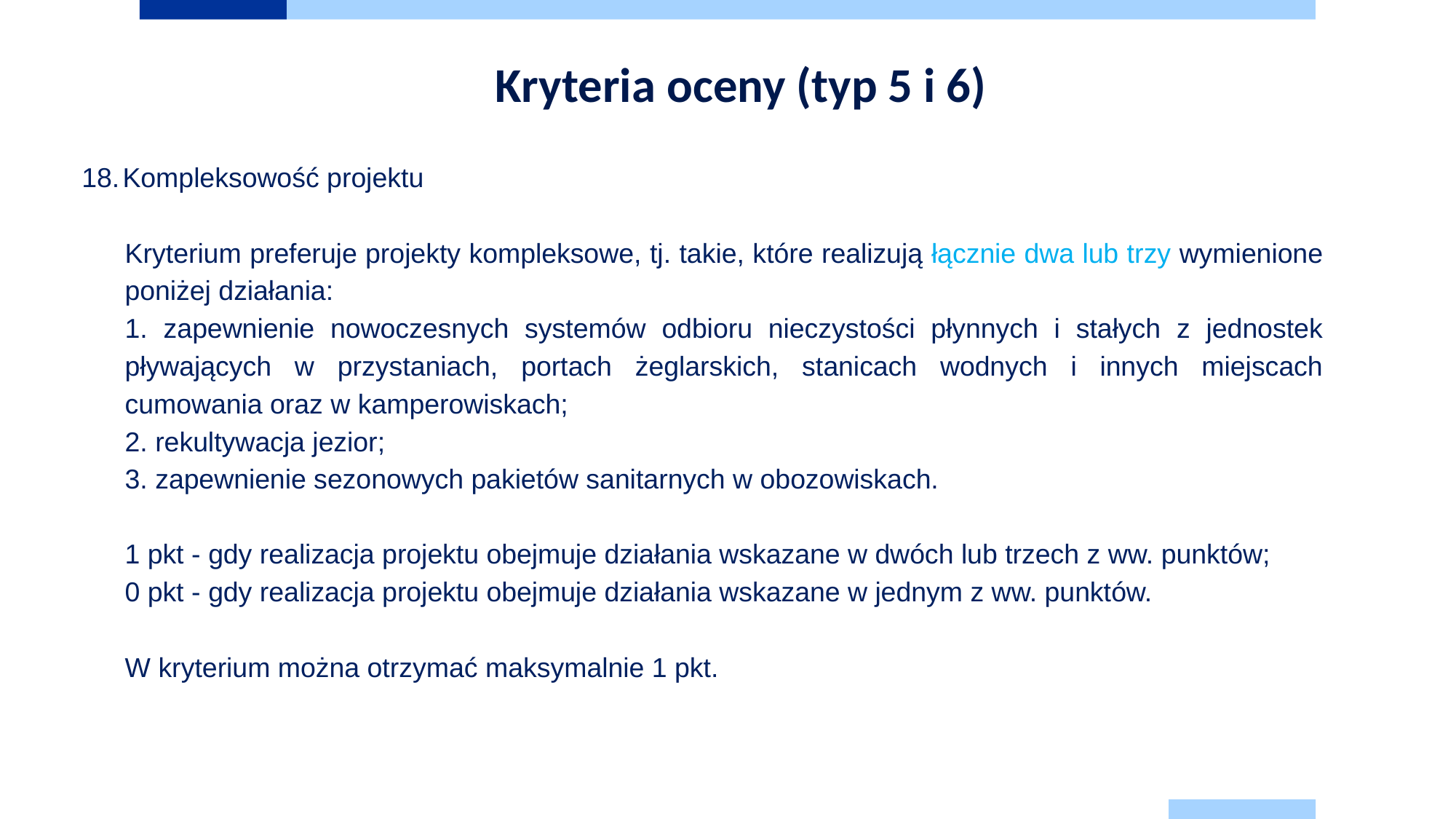

Kryteria oceny (typ 5 i 6)
Kompleksowość projektu
Kryterium preferuje projekty kompleksowe, tj. takie, które realizują łącznie dwa lub trzy wymienione poniżej działania:
1. zapewnienie nowoczesnych systemów odbioru nieczystości płynnych i stałych z jednostek pływających w przystaniach, portach żeglarskich, stanicach wodnych i innych miejscach cumowania oraz w kamperowiskach;
2. rekultywacja jezior;
3. zapewnienie sezonowych pakietów sanitarnych w obozowiskach.

1 pkt - gdy realizacja projektu obejmuje działania wskazane w dwóch lub trzech z ww. punktów;
0 pkt - gdy realizacja projektu obejmuje działania wskazane w jednym z ww. punktów.
W kryterium można otrzymać maksymalnie 1 pkt.